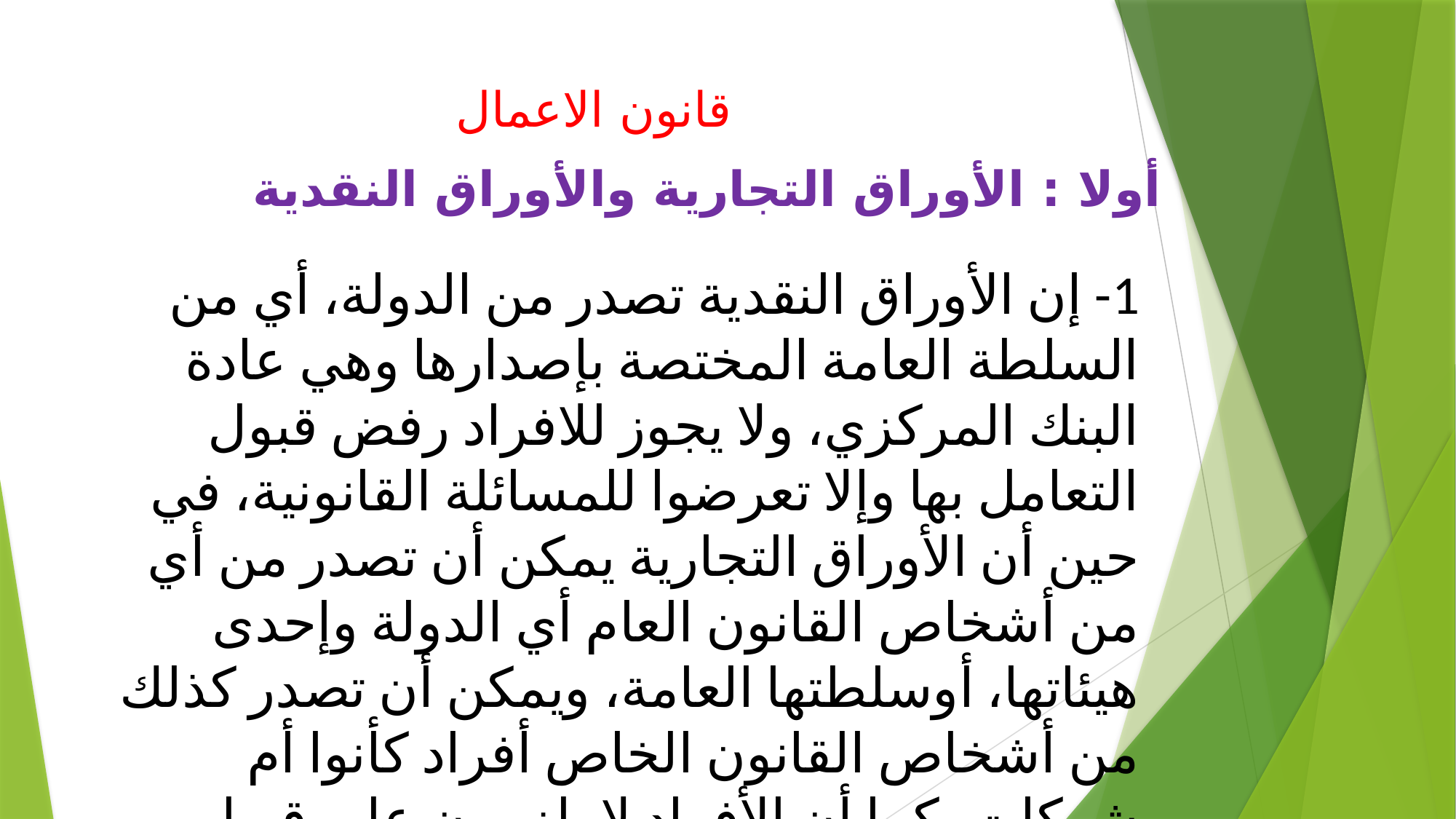

# قانون الاعمال
أولا : الأوراق التجارية والأوراق النقدية
1- إن الأوراق النقدية تصدر من الدولة، أي من السلطة العامة المختصة بإصدارها وهي عادة البنك المركزي، ولا يجوز للافراد رفض قبول التعامل بها وإلا تعرضوا للمسائلة القانونية، في حين أن الأوراق التجارية يمكن أن تصدر من أي من أشخاص القانون العام أي الدولة وإحدى هيئاتها، أوسلطتها العامة، ويمكن أن تصدر كذلك من أشخاص القانون الخاص أفراد كأنوا أم شركات، كما أن الأفراد لا يلزمون على قبول الوفاء بها في معاملاتهم الخاصة.